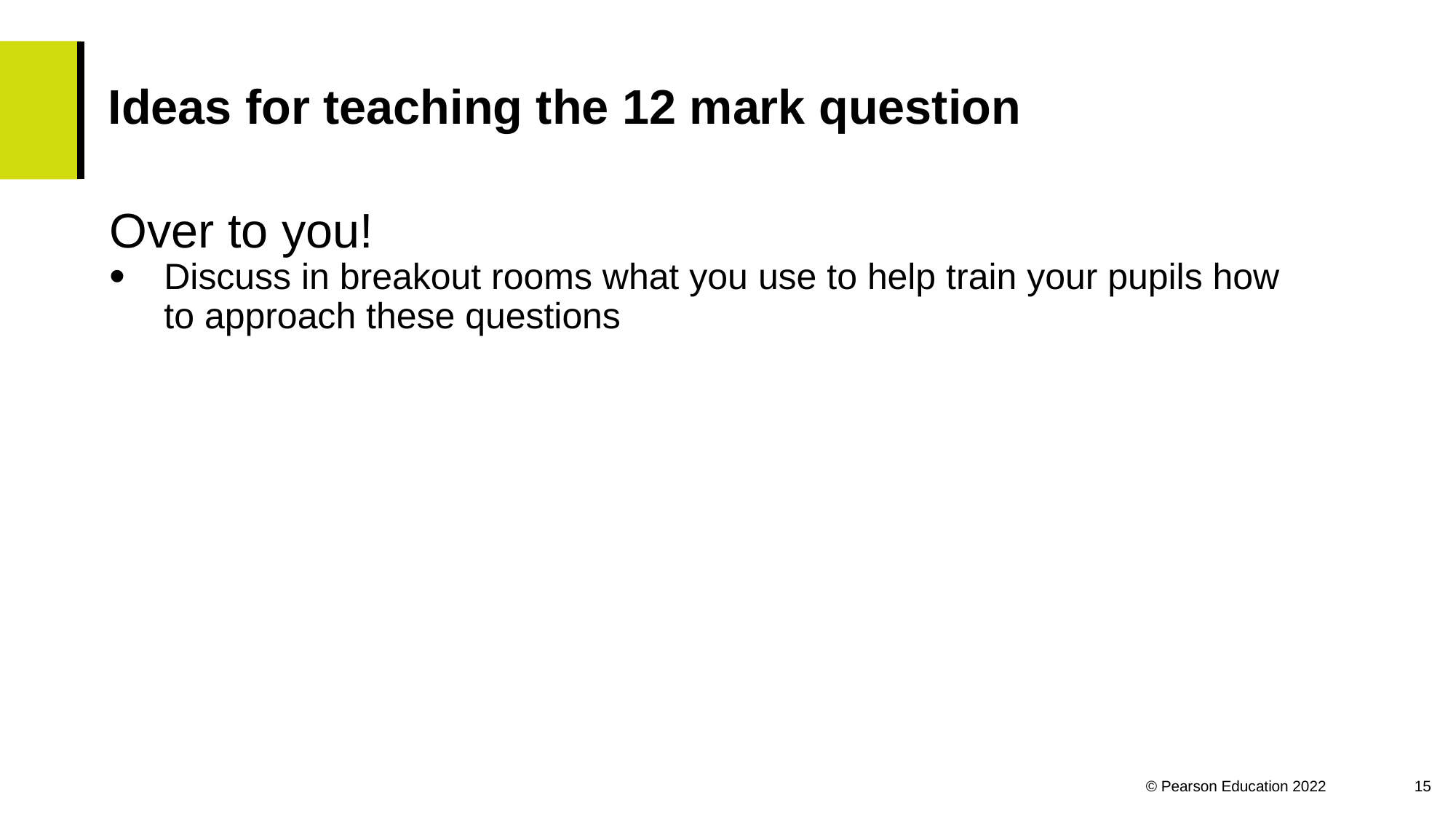

# Ideas for teaching the 12 mark question
Over to you!
Discuss in breakout rooms what you use to help train your pupils how to approach these questions